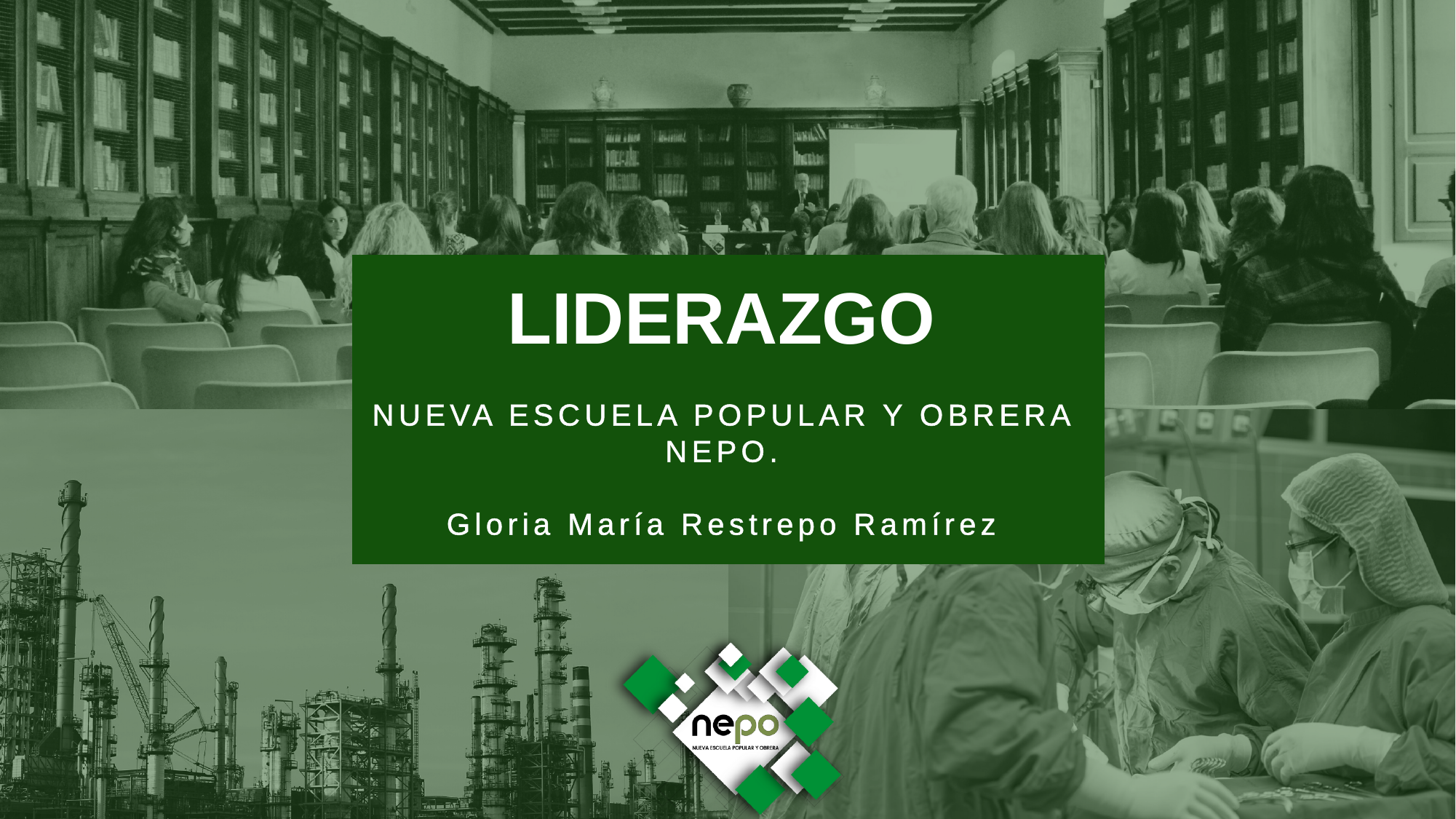

LIDERAZGO

NUEVA ESCUELA POPULAR Y OBRERA
NEPO.

Gloria María Restrepo Ramírez